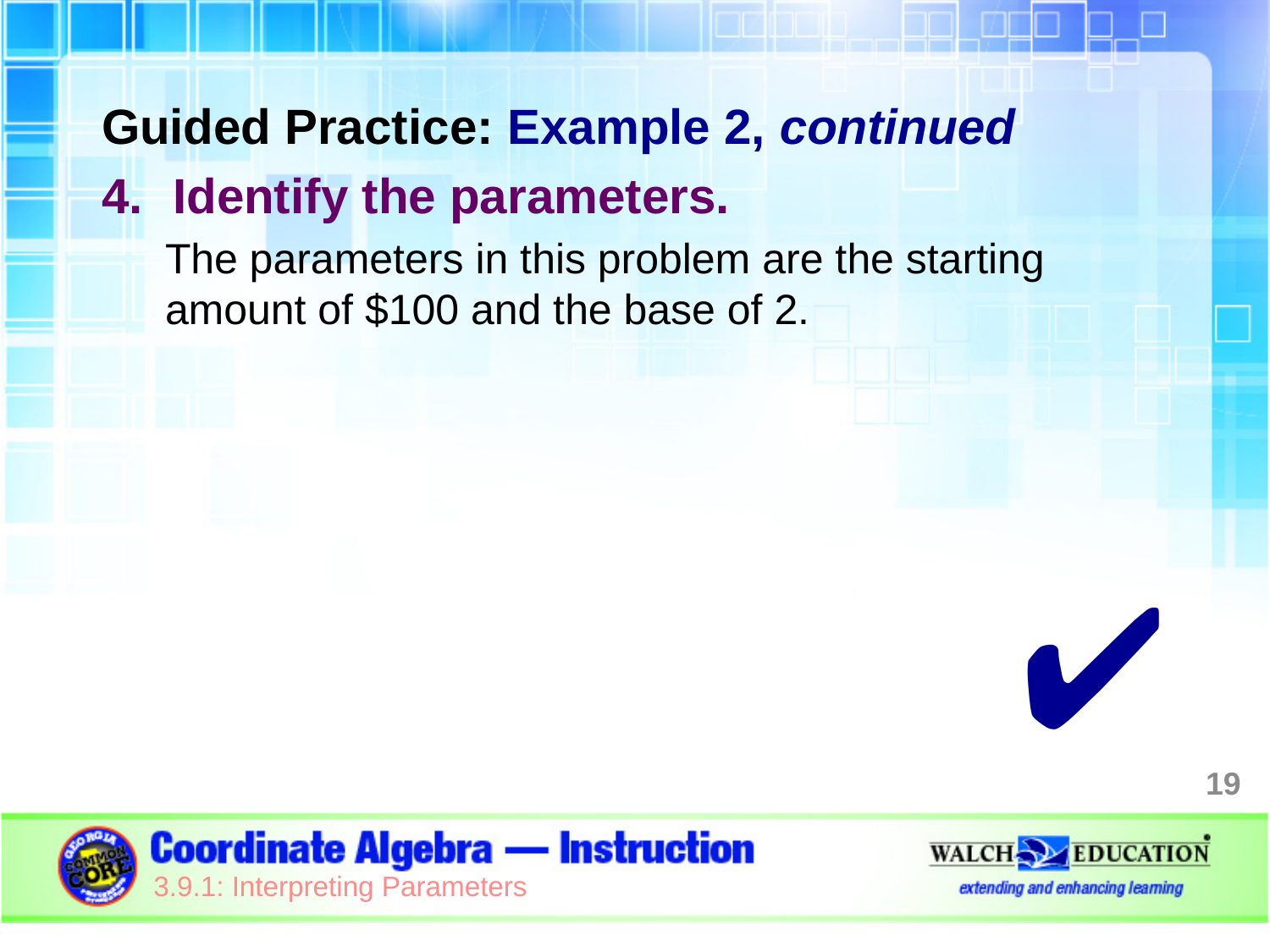

Guided Practice: Example 2, continued
Identify the parameters.
The parameters in this problem are the starting amount of $100 and the base of 2.
✔
19
3.9.1: Interpreting Parameters